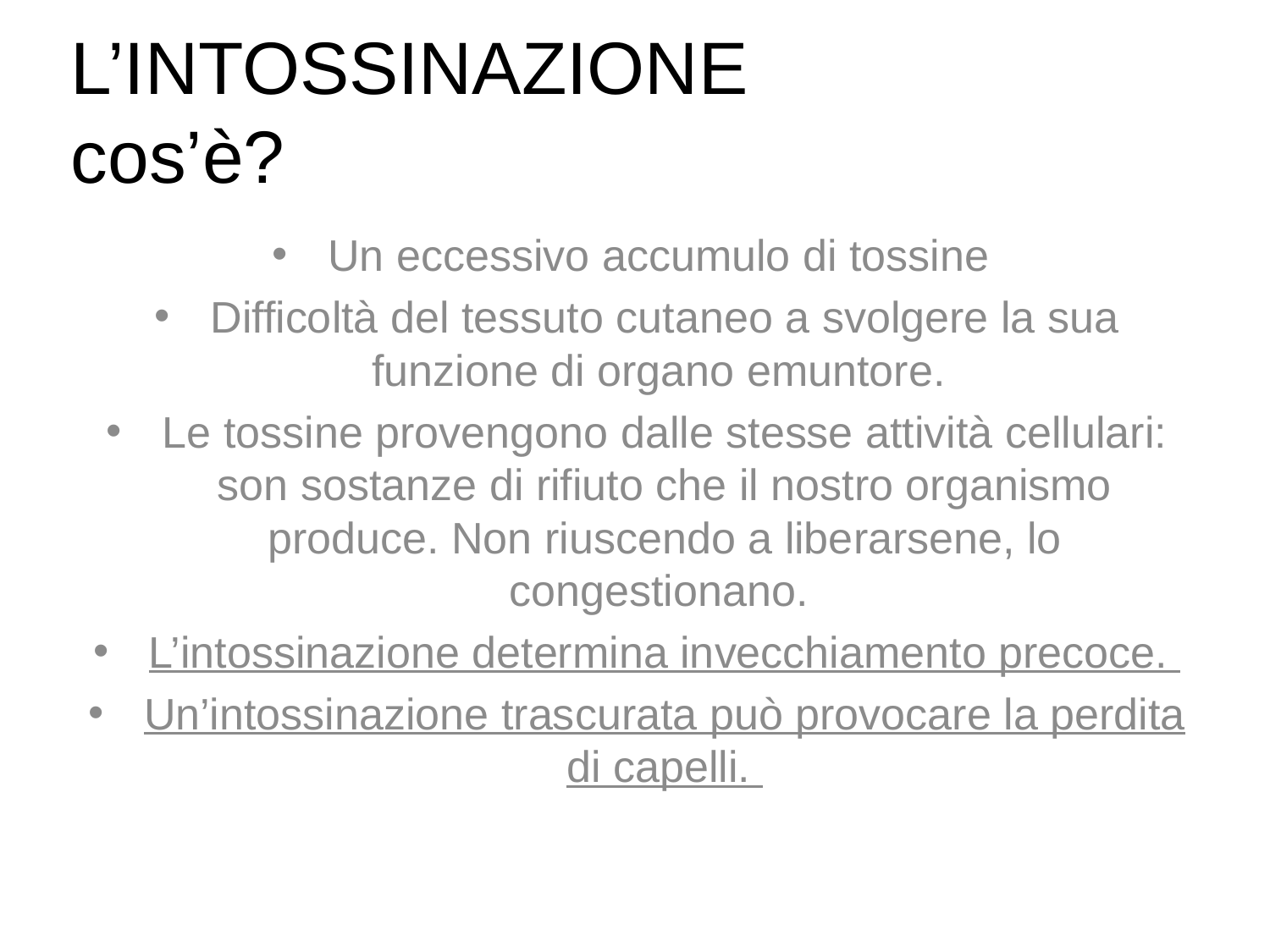

L’INTOSSINAZIONE
cos’è?
Un eccessivo accumulo di tossine
Difficoltà del tessuto cutaneo a svolgere la sua funzione di organo emuntore.
Le tossine provengono dalle stesse attività cellulari: son sostanze di rifiuto che il nostro organismo produce. Non riuscendo a liberarsene, lo congestionano.
L’intossinazione determina invecchiamento precoce.
Un’intossinazione trascurata può provocare la perdita di capelli.